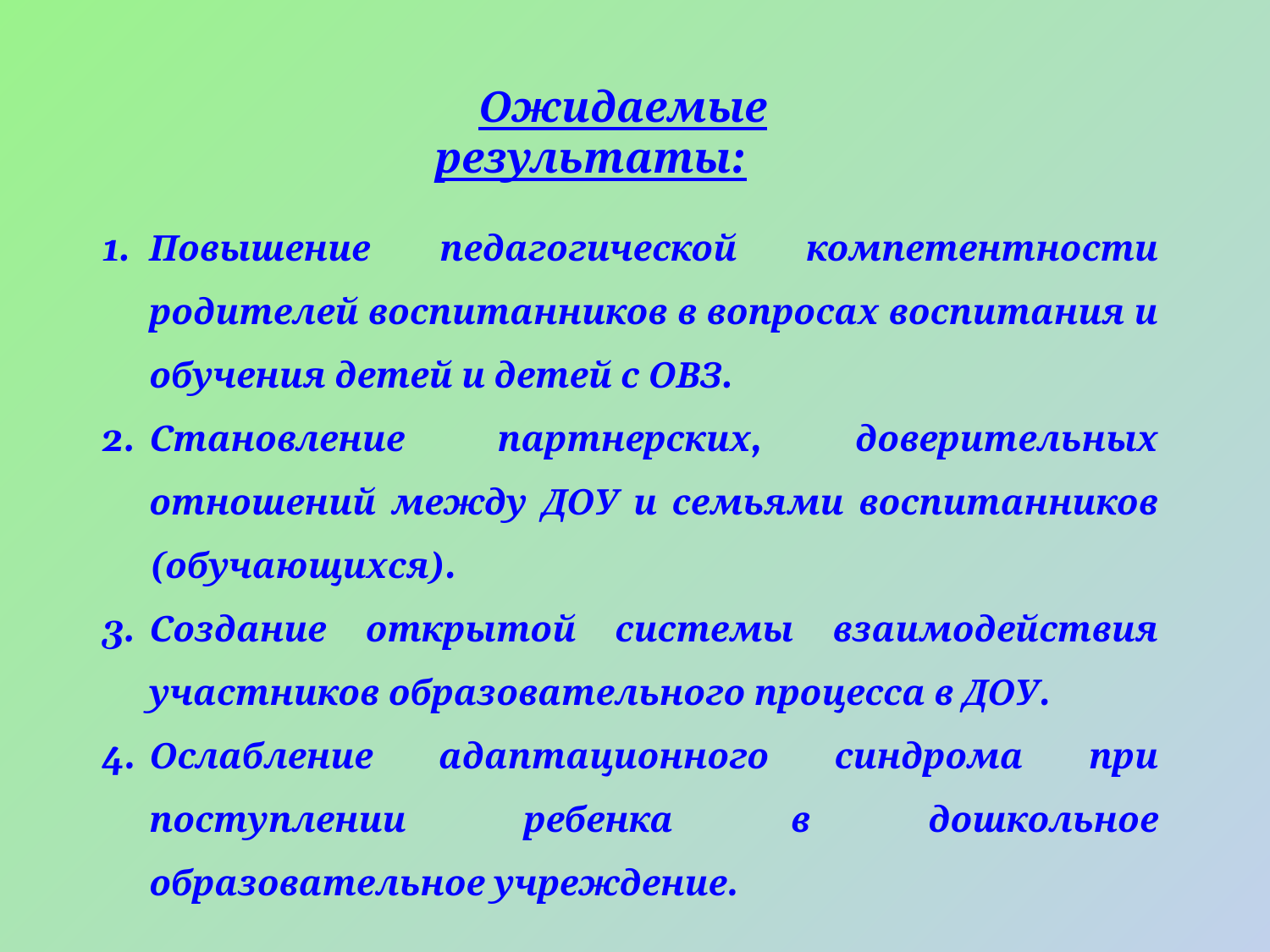

Ожидаемые результаты:
Повышение педагогической компетентности родителей воспитанников в вопросах воспитания и обучения детей и детей с ОВЗ.
Становление партнерских, доверительных отношений между ДОУ и семьями воспитанников (обучающихся).
Создание открытой системы взаимодействия участников образовательного процесса в ДОУ.
Ослабление адаптационного синдрома при поступлении ребенка в дошкольное образовательное учреждение.